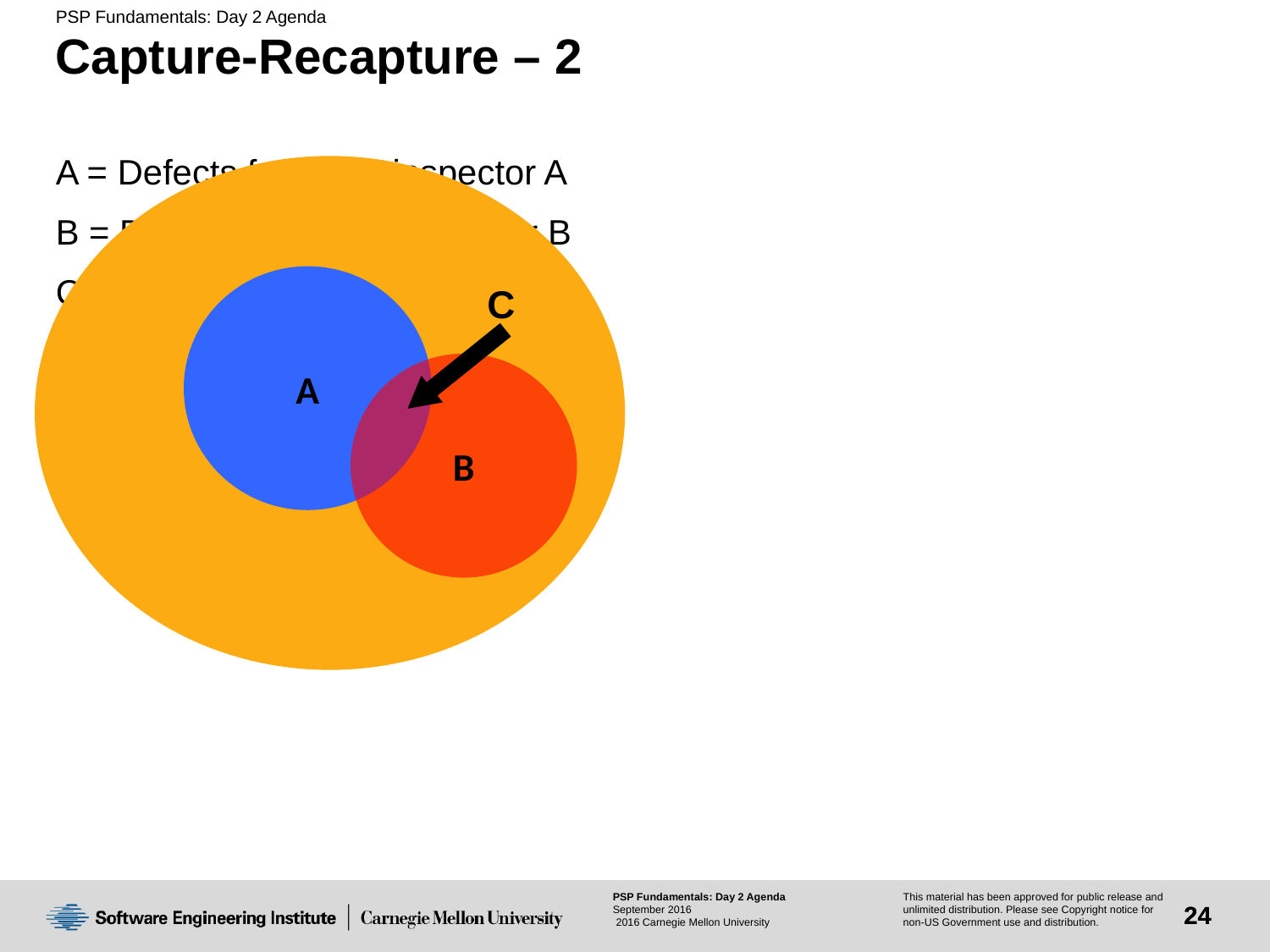

# Capture-Recapture – 2
A = Defects found by inspector A
B = Defects found by inspector B
C – Defects common to A and B
Total defects = A*B/C
Total found = A+B-C
Total remaining = A*B/C – (A+B-C)

A
C

B